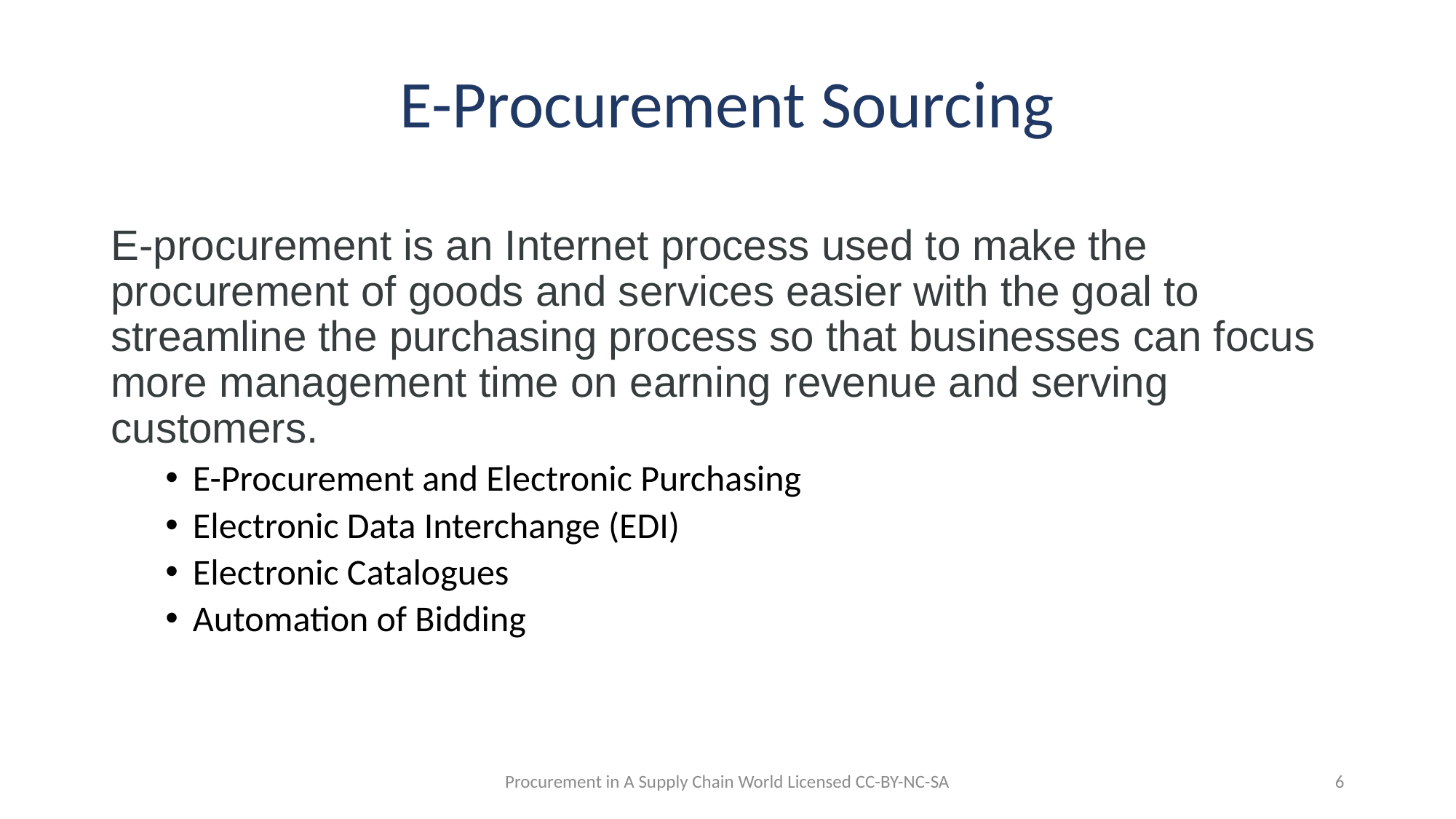

# E-Procurement Sourcing

E-procurement is an Internet process used to make the procurement of goods and services easier with the goal to streamline the purchasing process so that businesses can focus more management time on earning revenue and serving customers.
E-Procurement and Electronic Purchasing
Electronic Data Interchange (EDI)
Electronic Catalogues
Automation of Bidding

Procurement in A Supply Chain World Licensed CC-BY-NC-SA
6